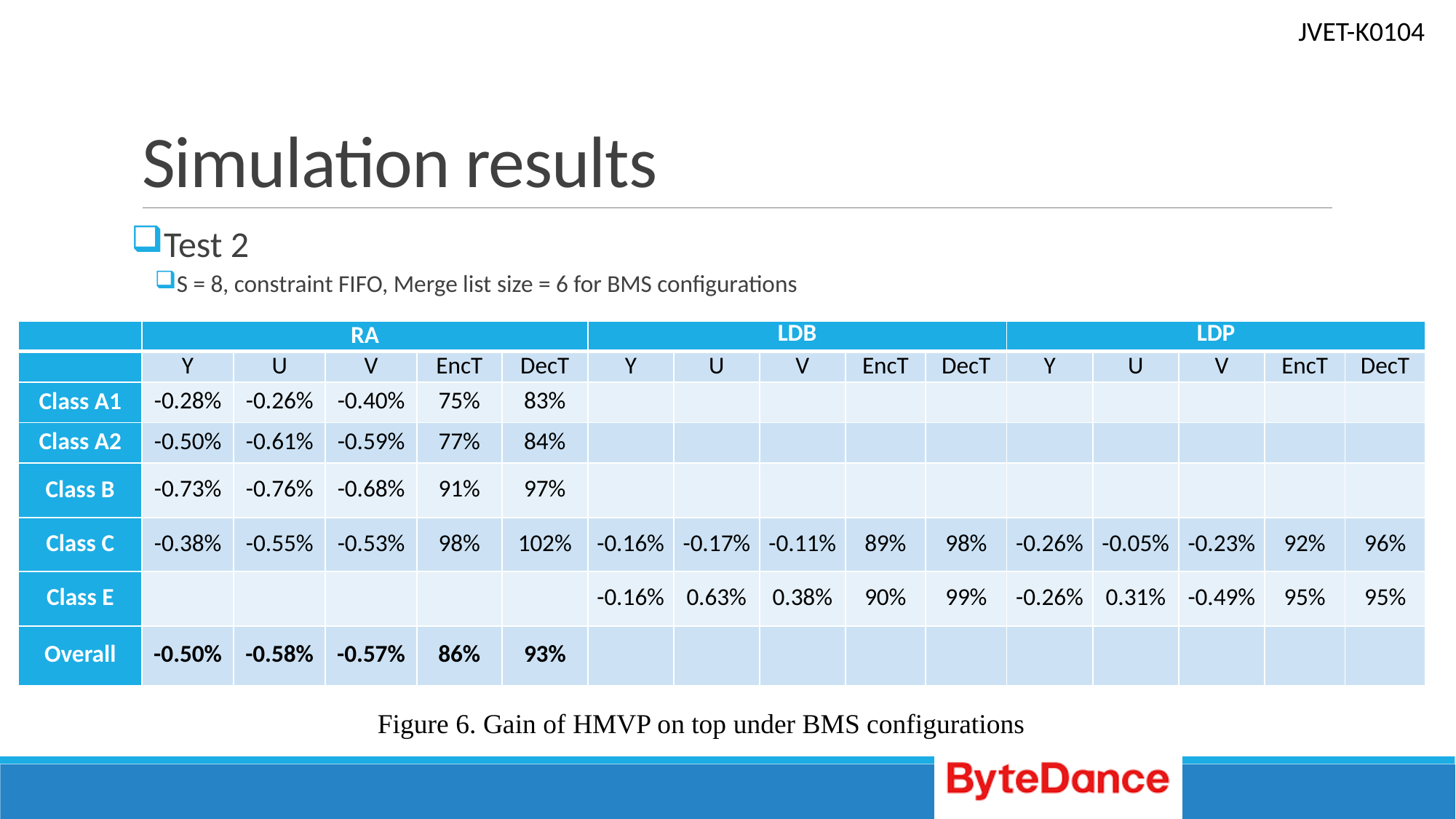

# Simulation results
Test 2
S = 8, constraint FIFO, Merge list size = 6 for BMS configurations
|  | RA |  |  |  |  | LDB |  |  |  |  | LDP |  |  |  |  |
| --- | --- | --- | --- | --- | --- | --- | --- | --- | --- | --- | --- | --- | --- | --- | --- |
|  | Y | U | V | EncT | DecT | Y | U | V | EncT | DecT | Y | U | V | EncT | DecT |
| Class A1 | -0.28% | -0.26% | -0.40% | 75% | 83% |  |  |  |  |  |  |  |  |  |  |
| Class A2 | -0.50% | -0.61% | -0.59% | 77% | 84% |  |  |  |  |  |  |  |  |  |  |
| Class B | -0.73% | -0.76% | -0.68% | 91% | 97% |  |  |  |  |  |  |  |  |  |  |
| Class C | -0.38% | -0.55% | -0.53% | 98% | 102% | -0.16% | -0.17% | -0.11% | 89% | 98% | -0.26% | -0.05% | -0.23% | 92% | 96% |
| Class E |  |  |  |  |  | -0.16% | 0.63% | 0.38% | 90% | 99% | -0.26% | 0.31% | -0.49% | 95% | 95% |
| Overall | -0.50% | -0.58% | -0.57% | 86% | 93% |  |  |  |  |  |  |  |  |  |  |
Figure 6. Gain of HMVP on top under BMS configurations